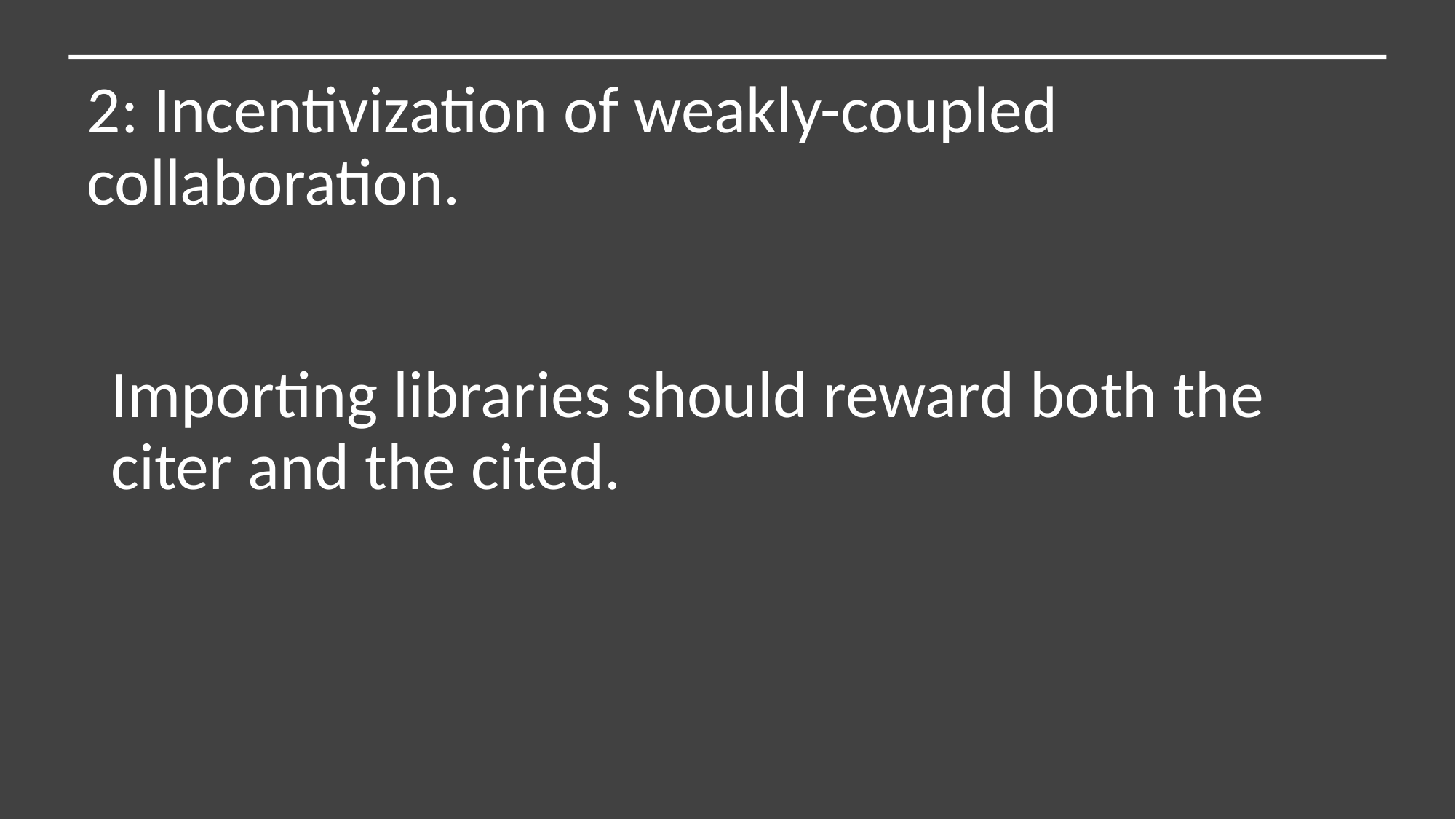

2: Incentivization of weakly-coupled collaboration.
# Importing libraries should reward both the citer and the cited.